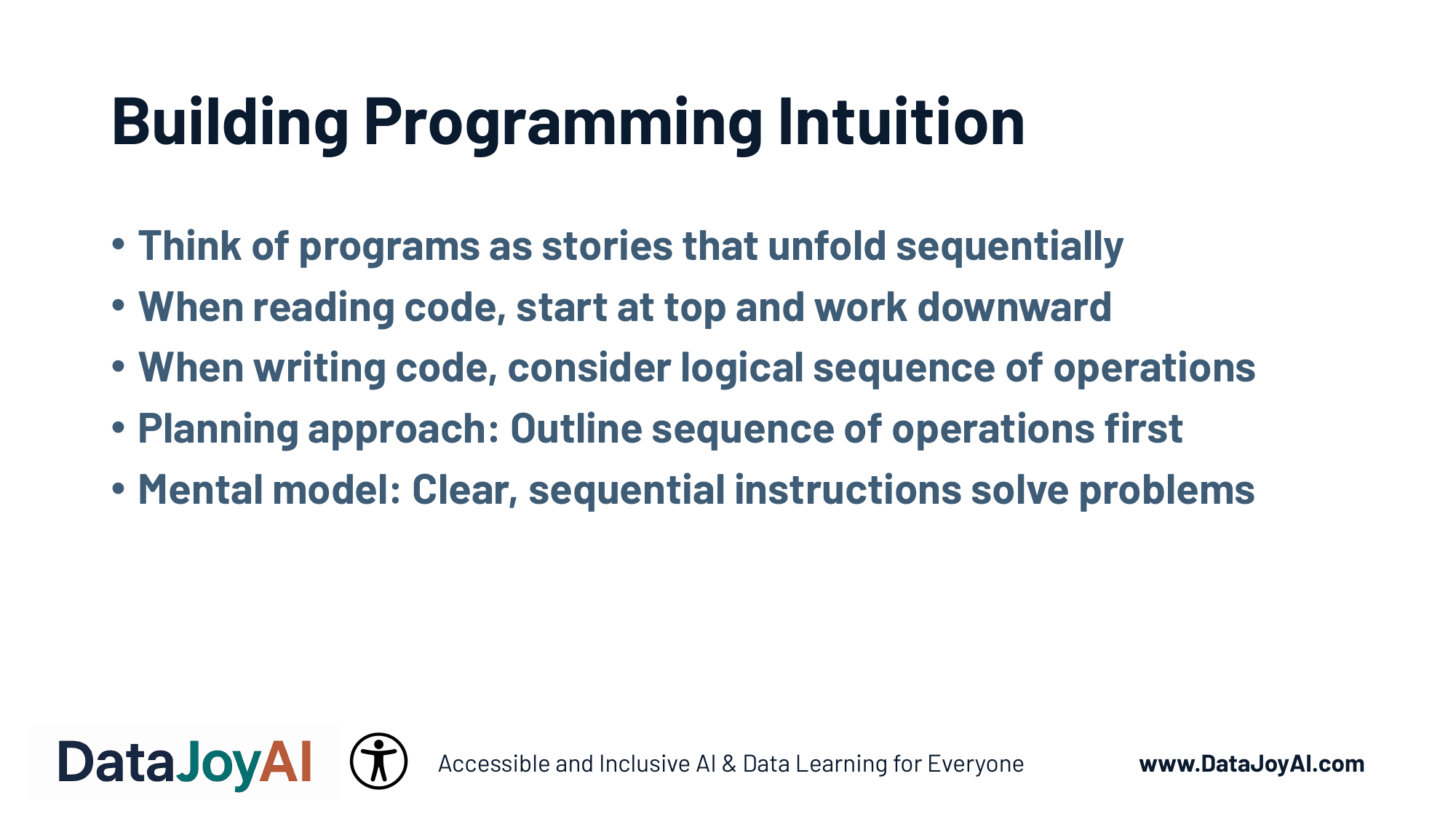

# Building Programming Intuition
Think of programs as stories that unfold sequentially
When reading code, start at top and work downward
When writing code, consider logical sequence of operations
Planning approach: Outline sequence of operations first
Mental model: Clear, sequential instructions solve problems